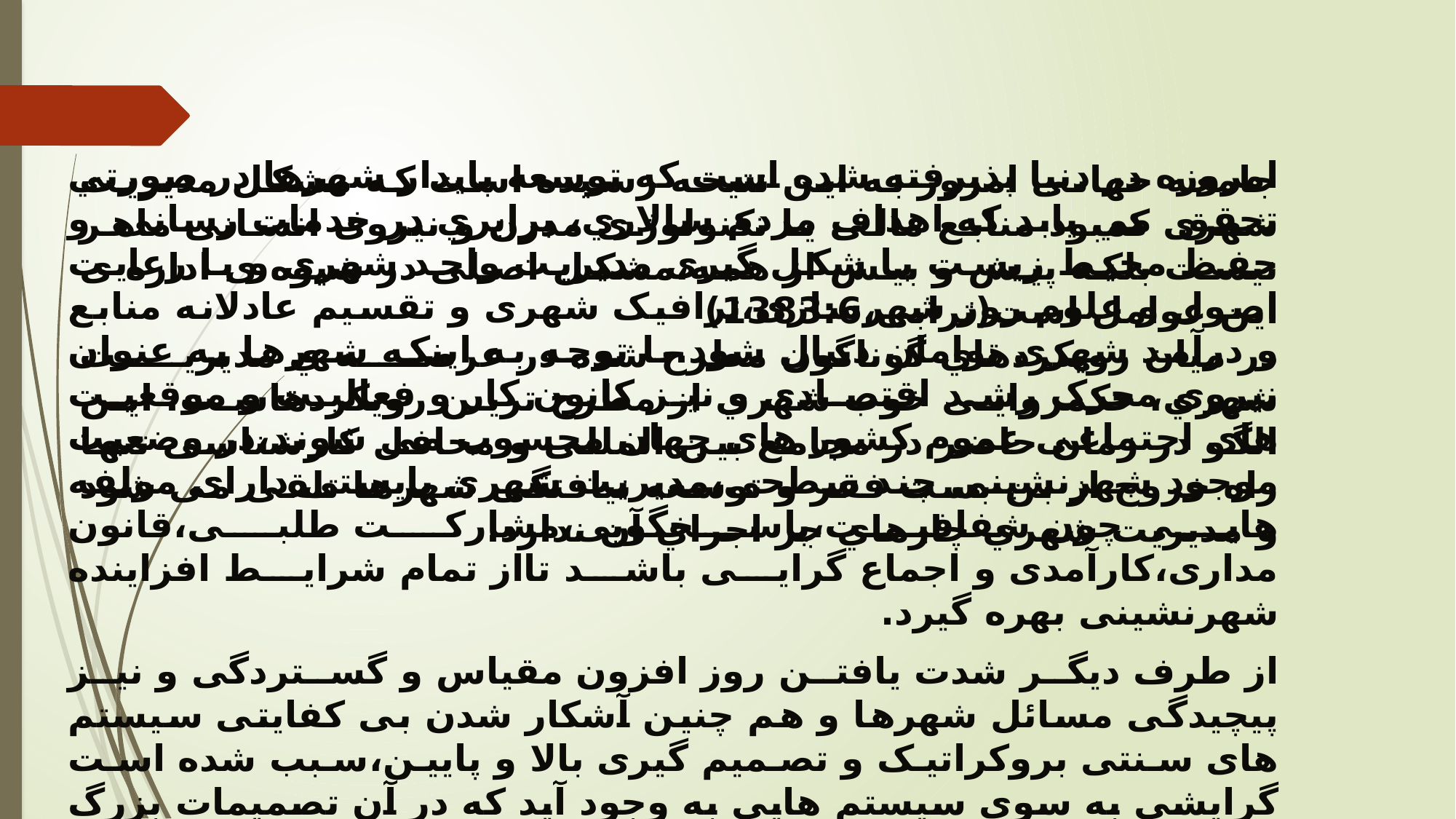

امروزه در دنيا پذيرفته شده است كه توسعه پايدار شهرها در صورتي تحقق  مي يابد كه اهداف مردم سالاري، برابري در خدمات رسانی  و حفظ محیط زیست با شکل گیری مدیریت واحد شهری و با رعایت اصول و علوم روز شهرسازی،ترافیک شهری و تقسیم عادلانه منابع و درآمد شهری توامان دنبال شود.با توجه به اینکه شهرها به عنوان نیروی محرک رشد اقتصادی و نیز کانون کار و فعالیت و موقعیت های اجتماعی عموم کشور های جهان محسوب می شوند،در وضعیت موجود شهرنشینی چند سطحی،مدیریت شهری بایستی دارای مولفه هایی چون شفافیت،پاسخگویی،مشارکت طلبی،قانون مداری،کارآمدی و اجماع گرایی باشد تااز تمام شرایط افزاینده شهرنشینی بهره گیرد.
از طرف دیگر شدت یافتن روز افزون مقیاس و گستردگی و نیز پیچیدگی مسائل شهرها و هم چنین آشکار شدن بی کفایتی سیستم های سنتی بروکراتیک و تصمیم گیری بالا و پایین،سبب شده است گرایشی به سوی سیستم هایی به وجود آید که در آن تصمیمات بزرگ و کوچک با اشتراک بین صاحبان منافع شهری اتخاذ می شوند.

جامعه حهانی امروز به این نتیحه رسیده است که مشکل مدیریت شهری کمبود منابع مالی یا تکنولوژی مدرن و نیروی انسانی ماهر نیست بلکه پیش و بیش از همه،مشکل اصلی در شیوه ی اداره ی این عوامل است(ترابی،1383:6)
در میان رویکردهاي گوناگون مطرح شده در عرصه ي مدیریت شهري، حکمروایی خوب شهري از مطرح ترین رویکردهاست. این الگو در زمان حاضر در مجامع بین المللی و محافل کارشناسی تنها راه خروج از بن بست فقر و توسعه نیافتگی شهرها تلقی می شود و مدیریت شهري چارهاي جز اجراي آن ندارد.